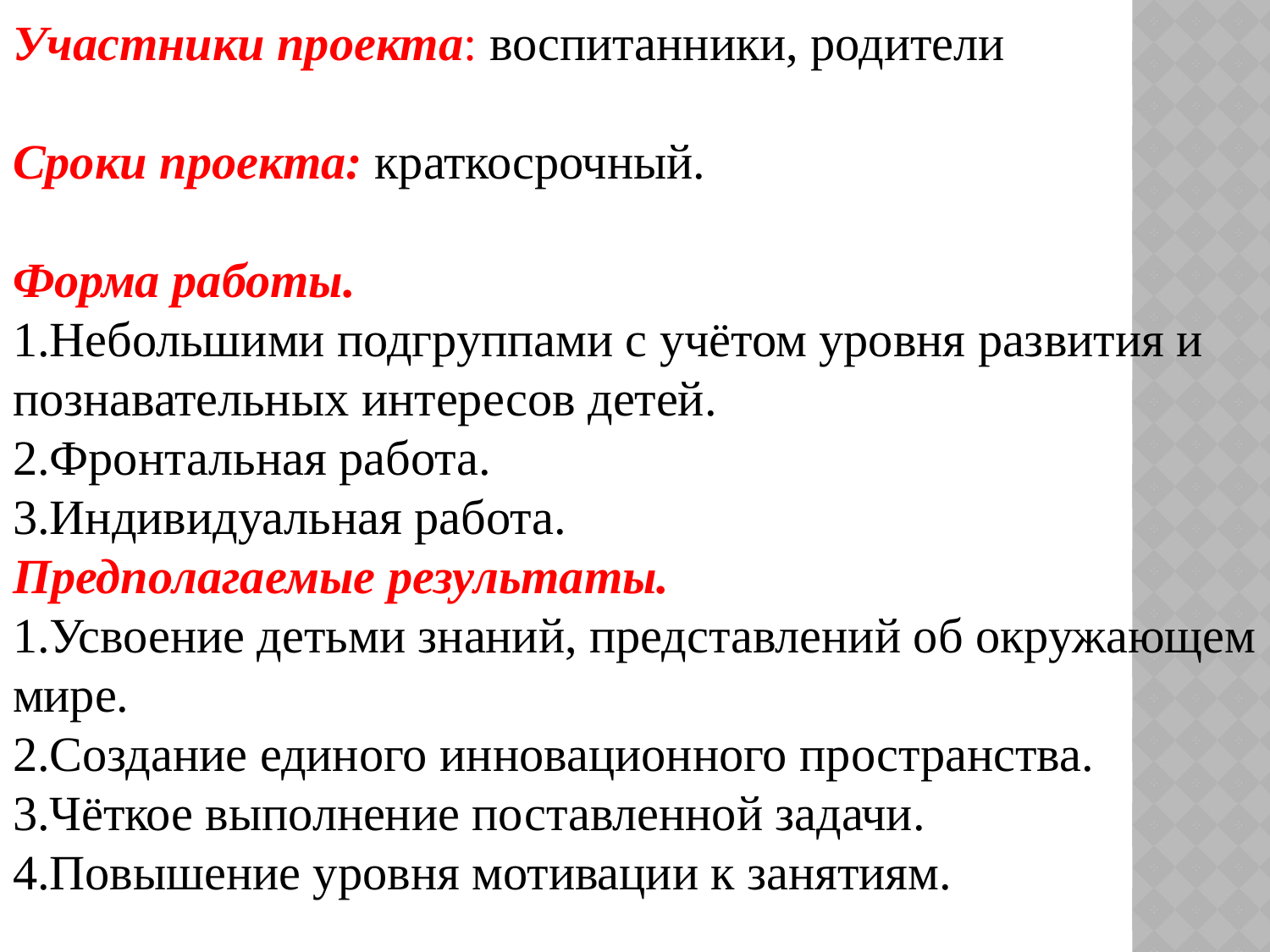

Участники проекта: воспитанники, родители

Сроки проекта: краткосрочный.

Форма работы.
1.Небольшими подгруппами с учётом уровня развития и познавательных интересов детей.
2.Фронтальная работа.
3.Индивидуальная работа.
Предполагаемые результаты.
1.Усвоение детьми знаний, представлений об окружающем мире.
2.Создание единого инновационного пространства.
3.Чёткое выполнение поставленной задачи.
4.Повышение уровня мотивации к занятиям.